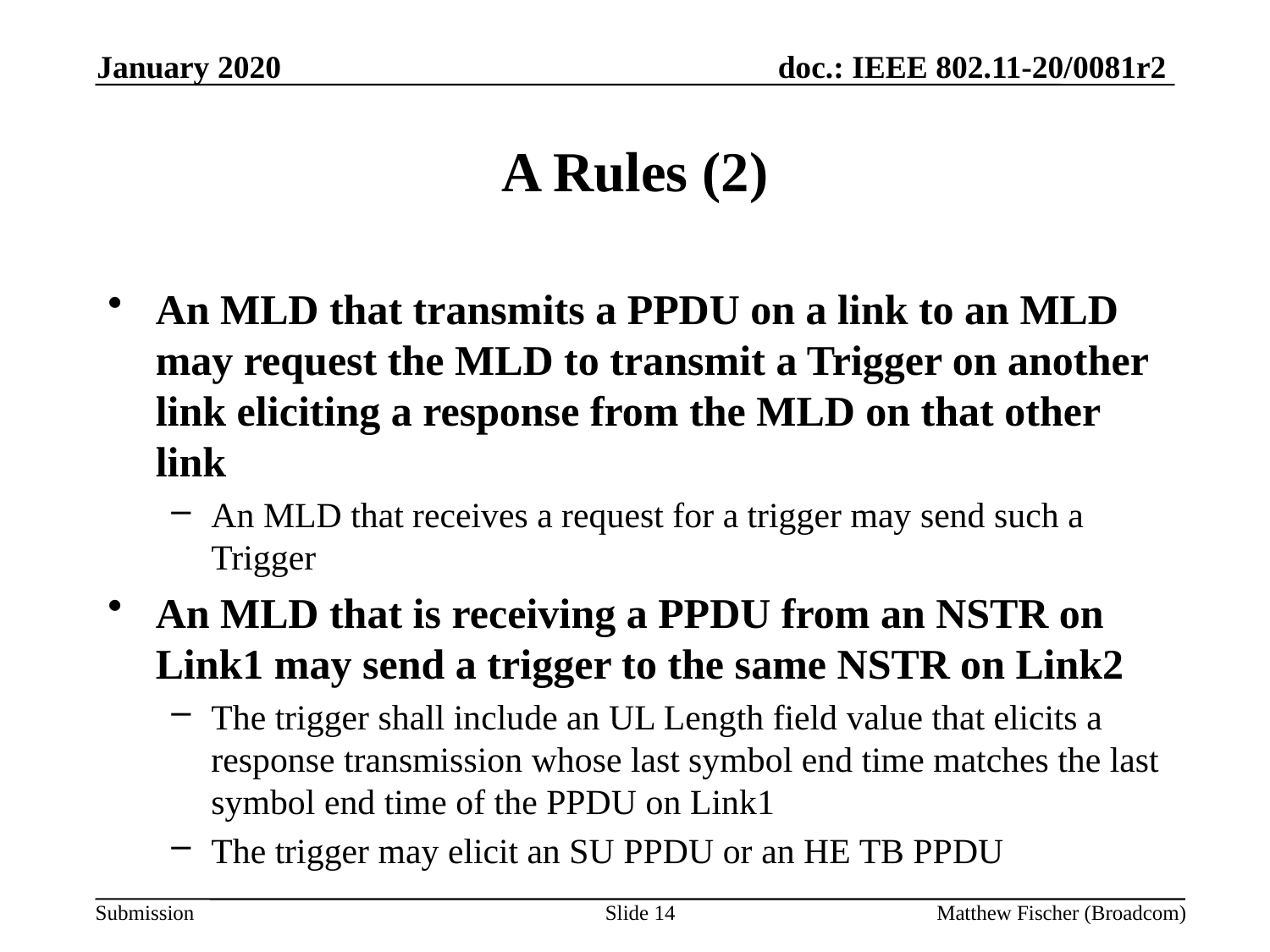

January 2020
# A Rules (2)
An MLD that transmits a PPDU on a link to an MLD may request the MLD to transmit a Trigger on another link eliciting a response from the MLD on that other link
An MLD that receives a request for a trigger may send such a Trigger
An MLD that is receiving a PPDU from an NSTR on Link1 may send a trigger to the same NSTR on Link2
The trigger shall include an UL Length field value that elicits a response transmission whose last symbol end time matches the last symbol end time of the PPDU on Link1
The trigger may elicit an SU PPDU or an HE TB PPDU
Slide 14
Matthew Fischer (Broadcom)